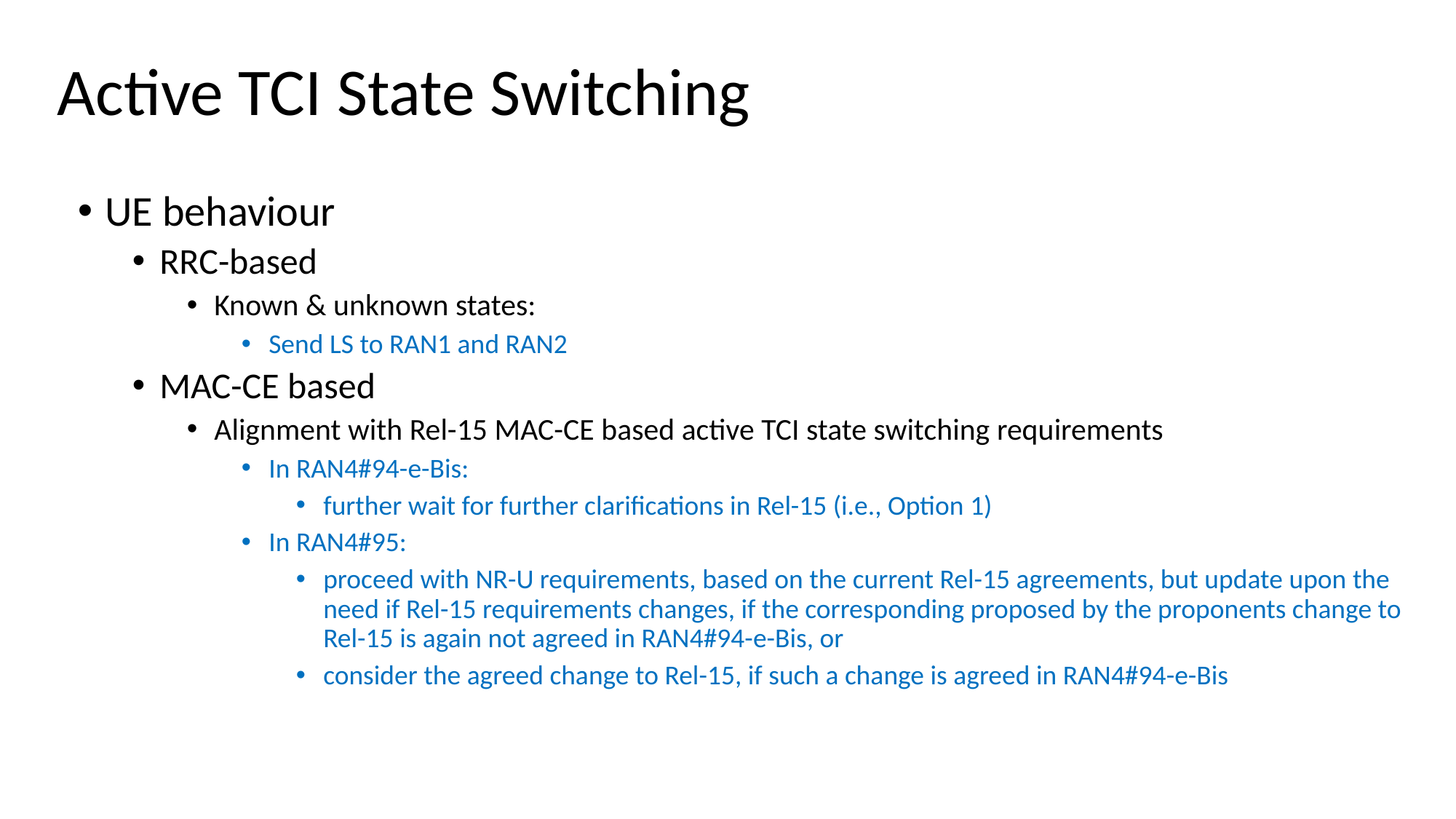

# Active TCI State Switching
UE behaviour
RRC-based
Known & unknown states:
Send LS to RAN1 and RAN2
MAC-CE based
Alignment with Rel-15 MAC-CE based active TCI state switching requirements
In RAN4#94-e-Bis:
further wait for further clarifications in Rel-15 (i.e., Option 1)
In RAN4#95:
proceed with NR-U requirements, based on the current Rel-15 agreements, but update upon the need if Rel-15 requirements changes, if the corresponding proposed by the proponents change to Rel-15 is again not agreed in RAN4#94-e-Bis, or
consider the agreed change to Rel-15, if such a change is agreed in RAN4#94-e-Bis